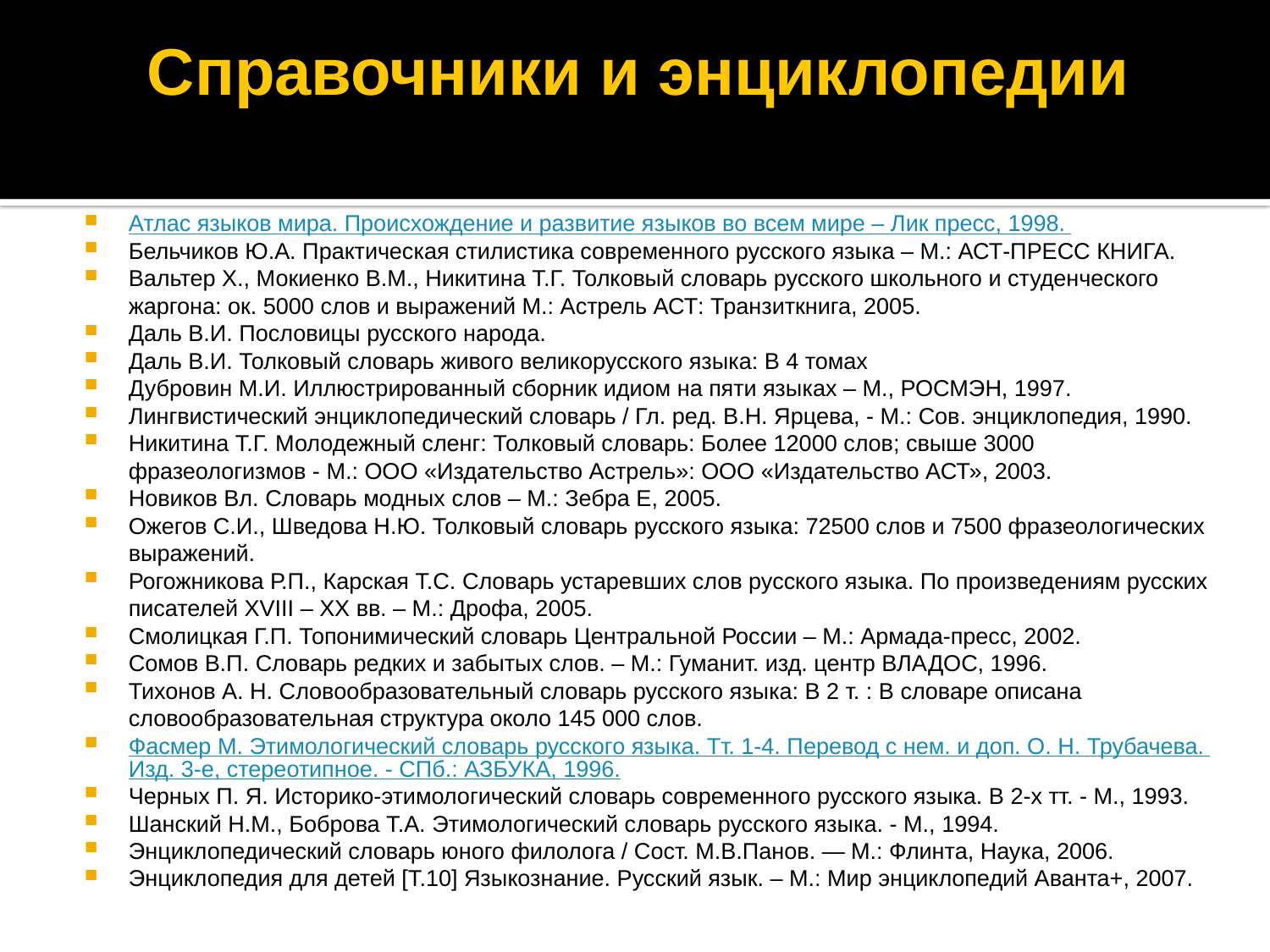

# Справочники и энциклопедии
Атлас языков мира. Происхождение и развитие языков во всем мире – Лик пресс, 1998.
Бельчиков Ю.А. Практическая стилистика современного русского языка – М.: АСТ-ПРЕСС КНИГА.
Вальтер Х., Мокиенко В.М., Никитина Т.Г. Толковый словарь русского школьного и студенческого жаргона: ок. 5000 слов и выражений М.: Астрель АСТ: Транзиткнига, 2005.
Даль В.И. Пословицы русского народа.
Даль В.И. Толковый словарь живого великорусского языка: В 4 томах
Дубровин М.И. Иллюстрированный сборник идиом на пяти языках – М., РОСМЭН, 1997.
Лингвистический энциклопедический словарь / Гл. ред. В.Н. Ярцева, - М.: Сов. энциклопедия, 1990.
Никитина Т.Г. Молодежный сленг: Толковый словарь: Более 12000 слов; свыше 3000 фразеологизмов - М.: ООО «Издательство Астрель»: ООО «Издательство АСТ», 2003.
Новиков Вл. Словарь модных слов – М.: Зебра Е, 2005.
Ожегов С.И., Шведова Н.Ю. Толковый словарь русского языка: 72500 слов и 7500 фразеологических выражений.
Рогожникова Р.П., Карская Т.С. Словарь устаревших слов русского языка. По произведениям русских писателей XVIII – XX вв. – М.: Дрофа, 2005.
Смолицкая Г.П. Топонимический словарь Центральной России – М.: Армада-пресс, 2002.
Сомов В.П. Словарь редких и забытых слов. – М.: Гуманит. изд. центр ВЛАДОС, 1996.
Тихонов А. Н. Словообразовательный словарь русского языка: В 2 т. : В словаре описана словообразовательная структура около 145 000 слов.
Фасмер М. Этимологический словарь русского языка. Тт. 1-4. Перевод с нем. и доп. О. Н. Трубачева. Изд. 3-е, стереотипное. - СПб.: АЗБУКА, 1996.
Черных П. Я. Историко-этимологический словарь современного русского языка. В 2-х тт. - М., 1993.
Шанский Н.М., Боброва Т.А. Этимологический словарь русского языка. - М., 1994.
Энциклопедический словарь юного филолога / Сост. М.В.Панов. — М.: Флинта, Наука, 2006.
Энциклопедия для детей [Т.10] Языкознание. Русский язык. – М.: Мир энциклопедий Аванта+, 2007.